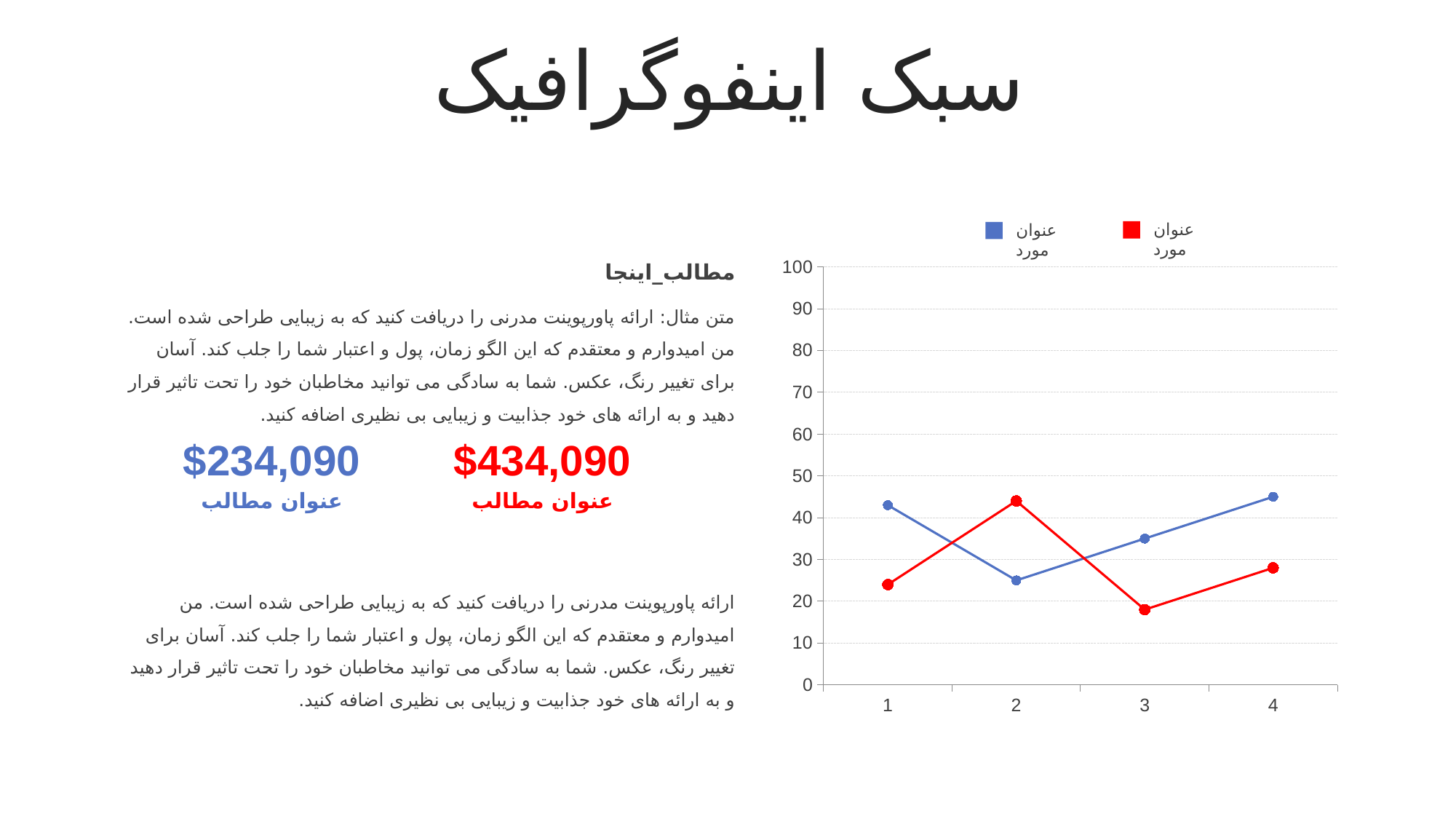

سبک اینفوگرافیک
عنوان مورد

عنوان مورد

### Chart

| Category |  |  |
|---|---|---|
مطالب_اینجا
متن مثال: ارائه پاورپوینت مدرنی را دریافت کنید که به زیبایی طراحی شده است. من امیدوارم و معتقدم که این الگو زمان، پول و اعتبار شما را جلب کند. آسان برای تغییر رنگ، عکس. شما به سادگی می توانید مخاطبان خود را تحت تاثیر قرار دهید و به ارائه های خود جذابیت و زیبایی بی نظیری اضافه کنید.
$234,090
عنوان مطالب
$434,090
عنوان مطالب
ارائه پاورپوینت مدرنی را دریافت کنید که به زیبایی طراحی شده است. من امیدوارم و معتقدم که این الگو زمان، پول و اعتبار شما را جلب کند. آسان برای تغییر رنگ، عکس. شما به سادگی می توانید مخاطبان خود را تحت تاثیر قرار دهید و به ارائه های خود جذابیت و زیبایی بی نظیری اضافه کنید.